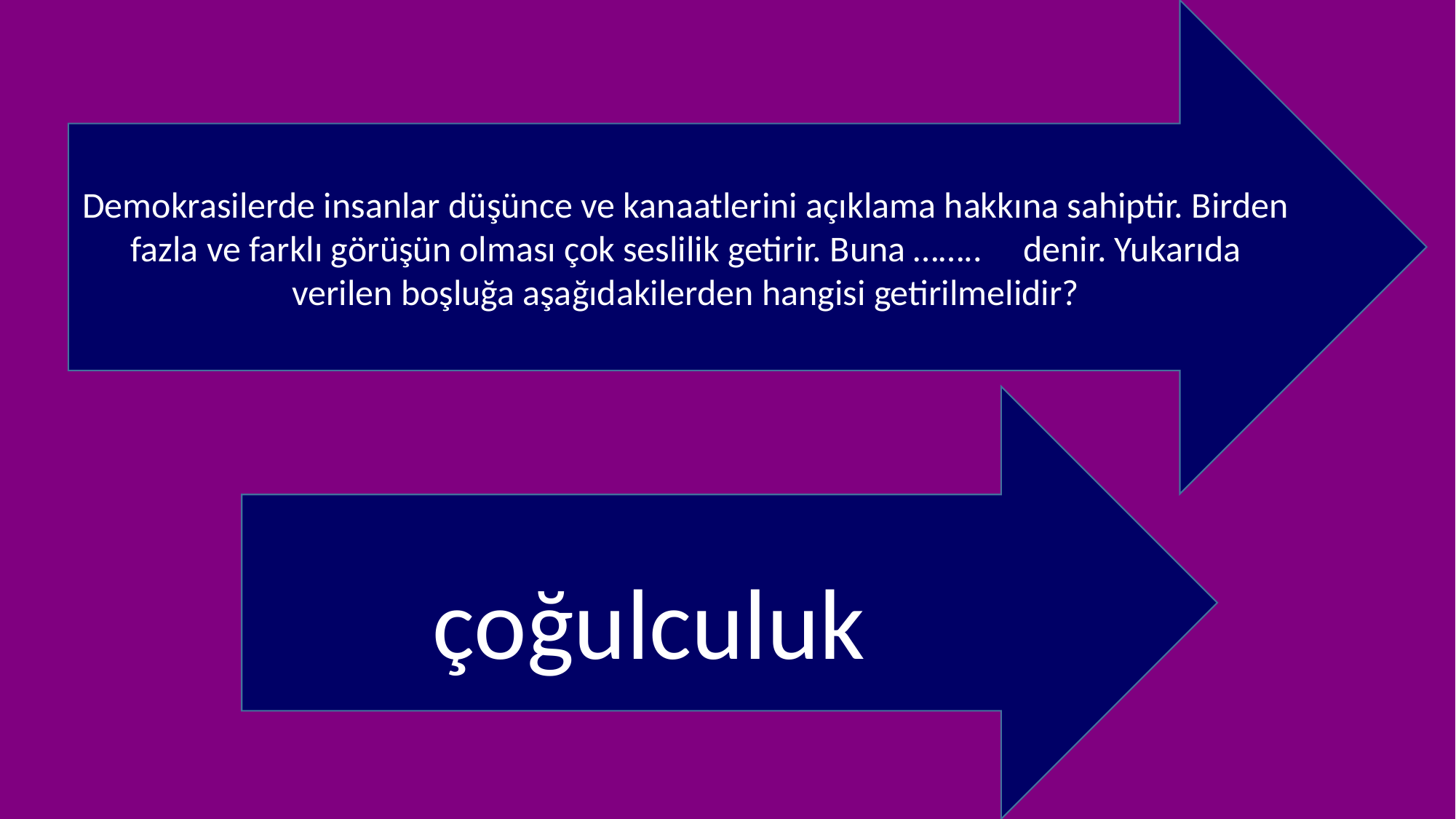

Demokrasilerde insanlar düşünce ve kanaatlerini açıklama hakkına sahiptir. Birden fazla ve farklı görüşün olması çok seslilik getirir. Buna ……..     denir. Yukarıda verilen boşluğa aşağıdakilerden hangisi getirilmelidir?

        çoğulculuk